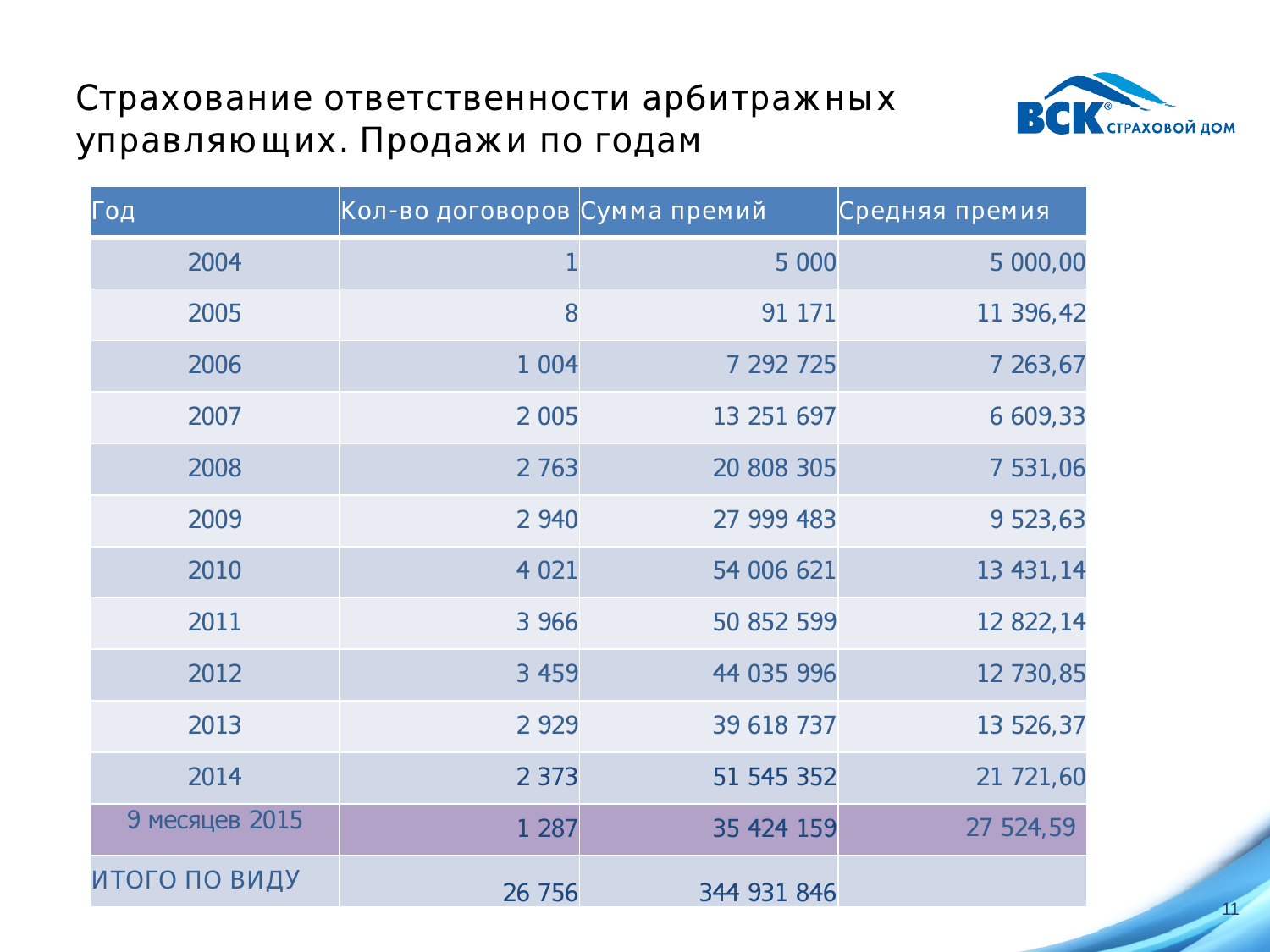

# Страхование ответственности арбитражных управляющих. Продажи по годам
| Год | Кол-во договоров | Сумма премий | Средняя премия |
| --- | --- | --- | --- |
| 2004 | 1 | 5 000 | 5 000,00 |
| 2005 | 8 | 91 171 | 11 396,42 |
| 2006 | 1 004 | 7 292 725 | 7 263,67 |
| 2007 | 2 005 | 13 251 697 | 6 609,33 |
| 2008 | 2 763 | 20 808 305 | 7 531,06 |
| 2009 | 2 940 | 27 999 483 | 9 523,63 |
| 2010 | 4 021 | 54 006 621 | 13 431,14 |
| 2011 | 3 966 | 50 852 599 | 12 822,14 |
| 2012 | 3 459 | 44 035 996 | 12 730,85 |
| 2013 | 2 929 | 39 618 737 | 13 526,37 |
| 2014 | 2 373 | 51 545 352 | 21 721,60 |
| 9 месяцев 2015 | 1 287 | 35 424 159 | 27 524,59 |
| ИТОГО ПО ВИДУ | 26 756 | 344 931 846 |  |
11